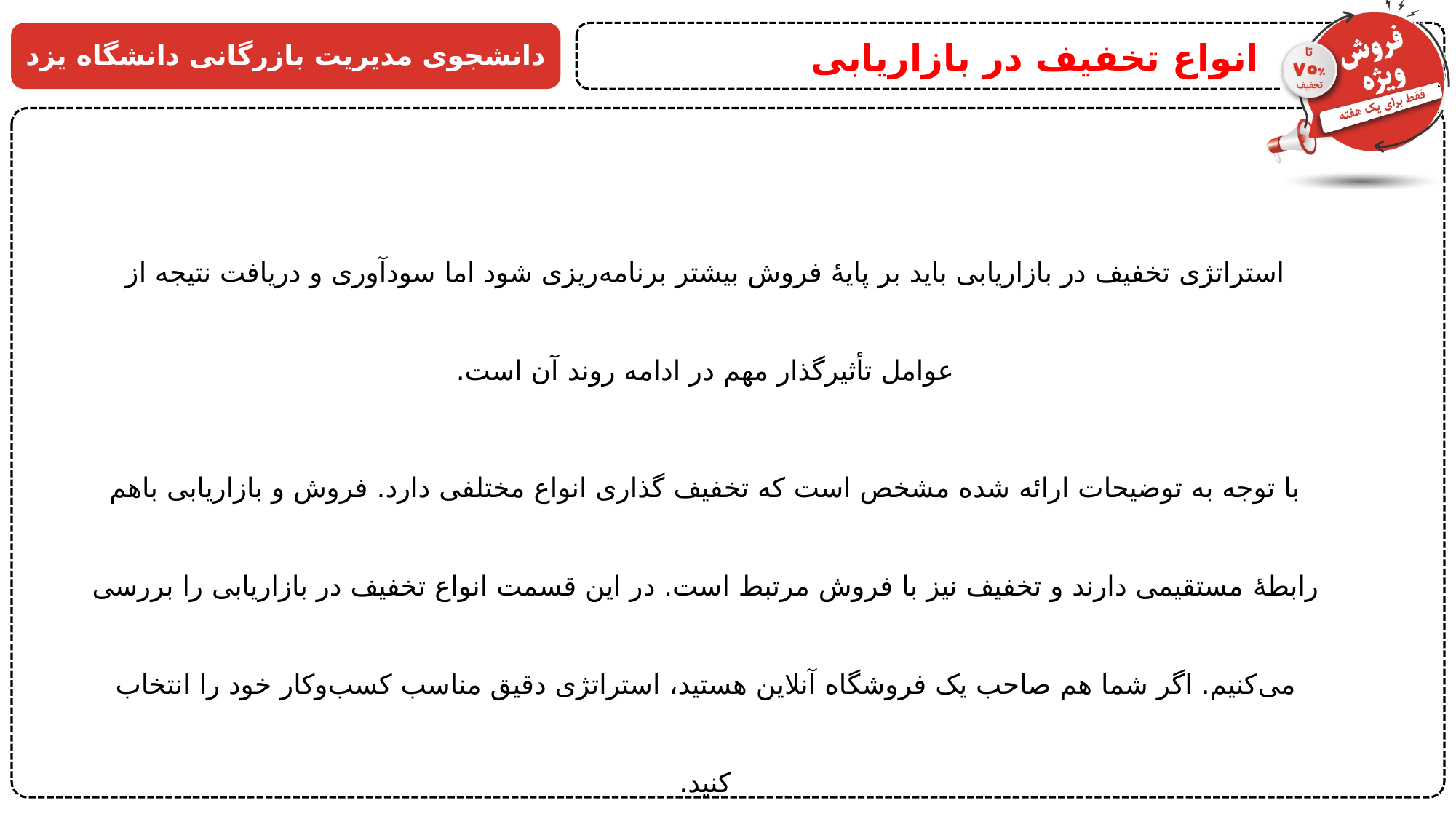

انواع تخفیف در بازاریابی
دانشجوی مدیریت بازرگانی دانشگاه یزد
استراتژی تخفیف در بازاریابی باید بر پایۀ فروش بیشتر برنامه‌ریزی شود اما سودآوری و دریافت نتیجه از عوامل تأثیرگذار مهم در ادامه روند آن است.
با توجه به توضیحات ارائه شده مشخص است که تخفیف گذاری انواع مختلفی دارد. فروش و بازاریابی باهم رابطۀ مستقیمی دارند و تخفیف نیز با فروش مرتبط است. در این قسمت انواع تخفیف در بازاریابی را بررسی می‌کنیم. اگر شما هم صاحب یک فروشگاه آنلاین هستید، استراتژی دقیق مناسب کسب‌وکار خود را انتخاب کنید.